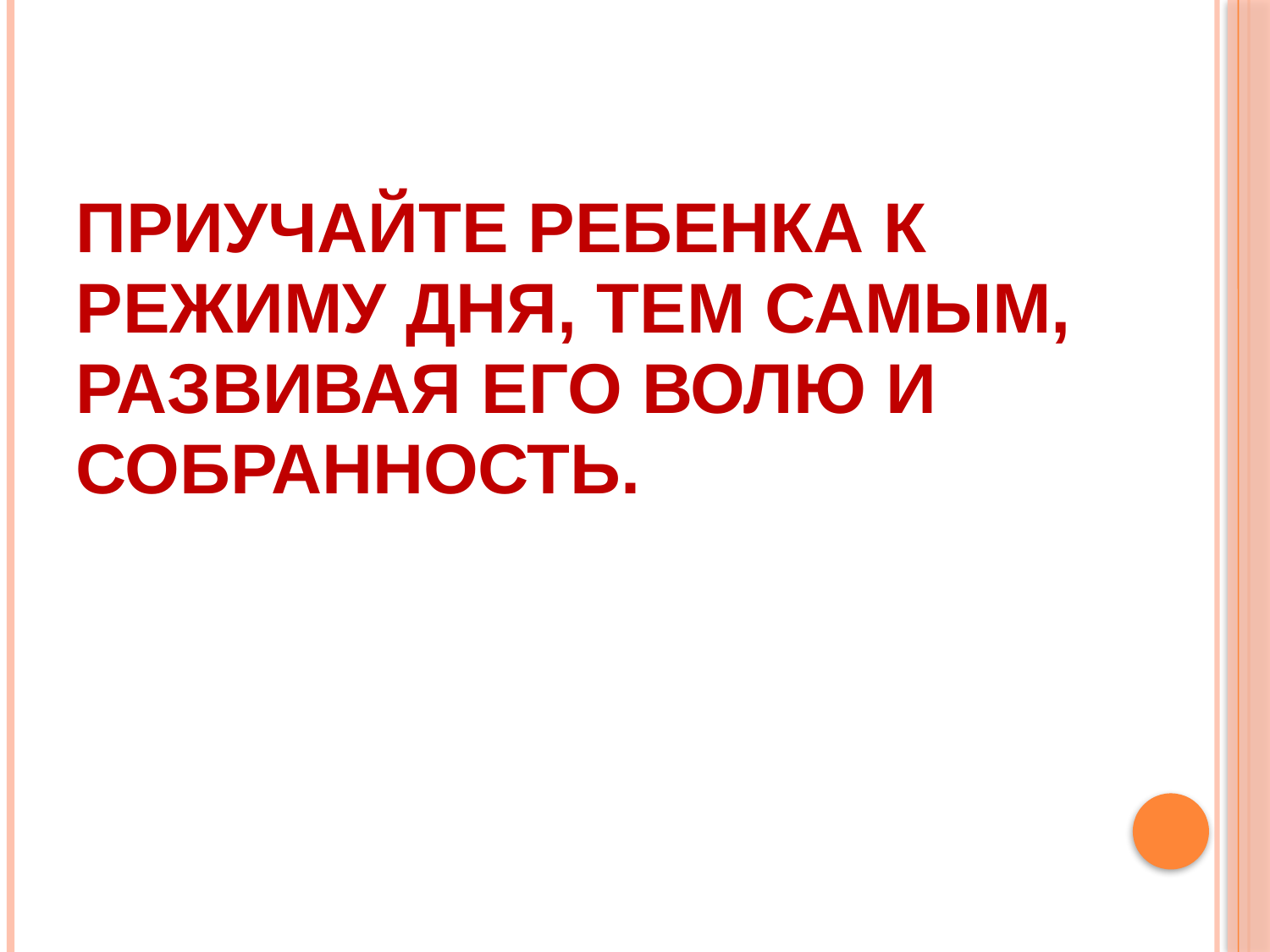

# Приучайте ребенка к режиму дня, тем самым, развивая его волю и собранность.